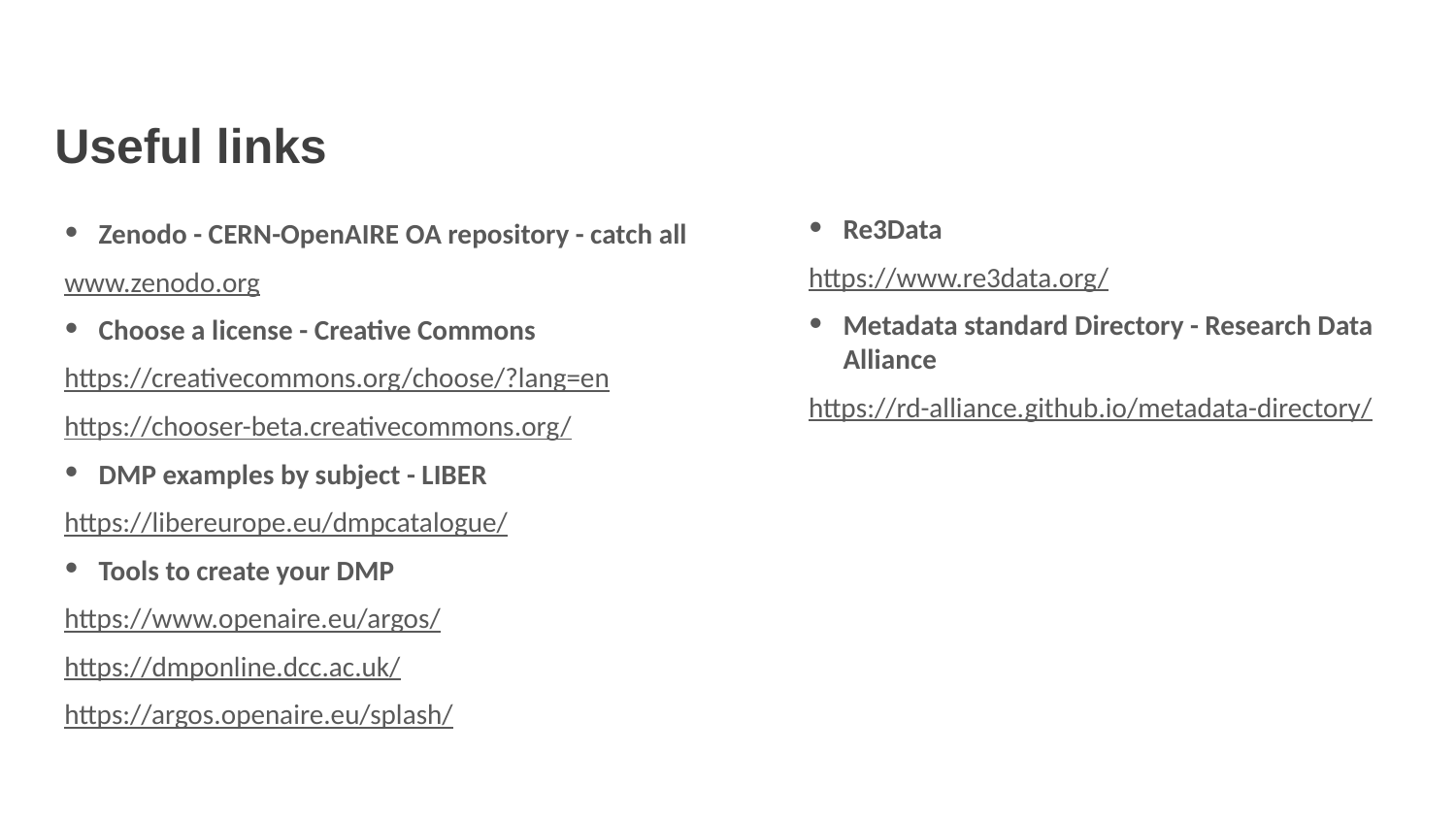

# Useful links
Re3Data
https://www.re3data.org/
Metadata standard Directory - Research Data Alliance
https://rd-alliance.github.io/metadata-directory/

Zenodo - CERN-OpenAIRE OA repository - catch all
www.zenodo.org
Choose a license - Creative Commons
https://creativecommons.org/choose/?lang=en
https://chooser-beta.creativecommons.org/
DMP examples by subject - LIBER
https://libereurope.eu/dmpcatalogue/
Tools to create your DMP
https://www.openaire.eu/argos/
https://dmponline.dcc.ac.uk/
https://argos.openaire.eu/splash/